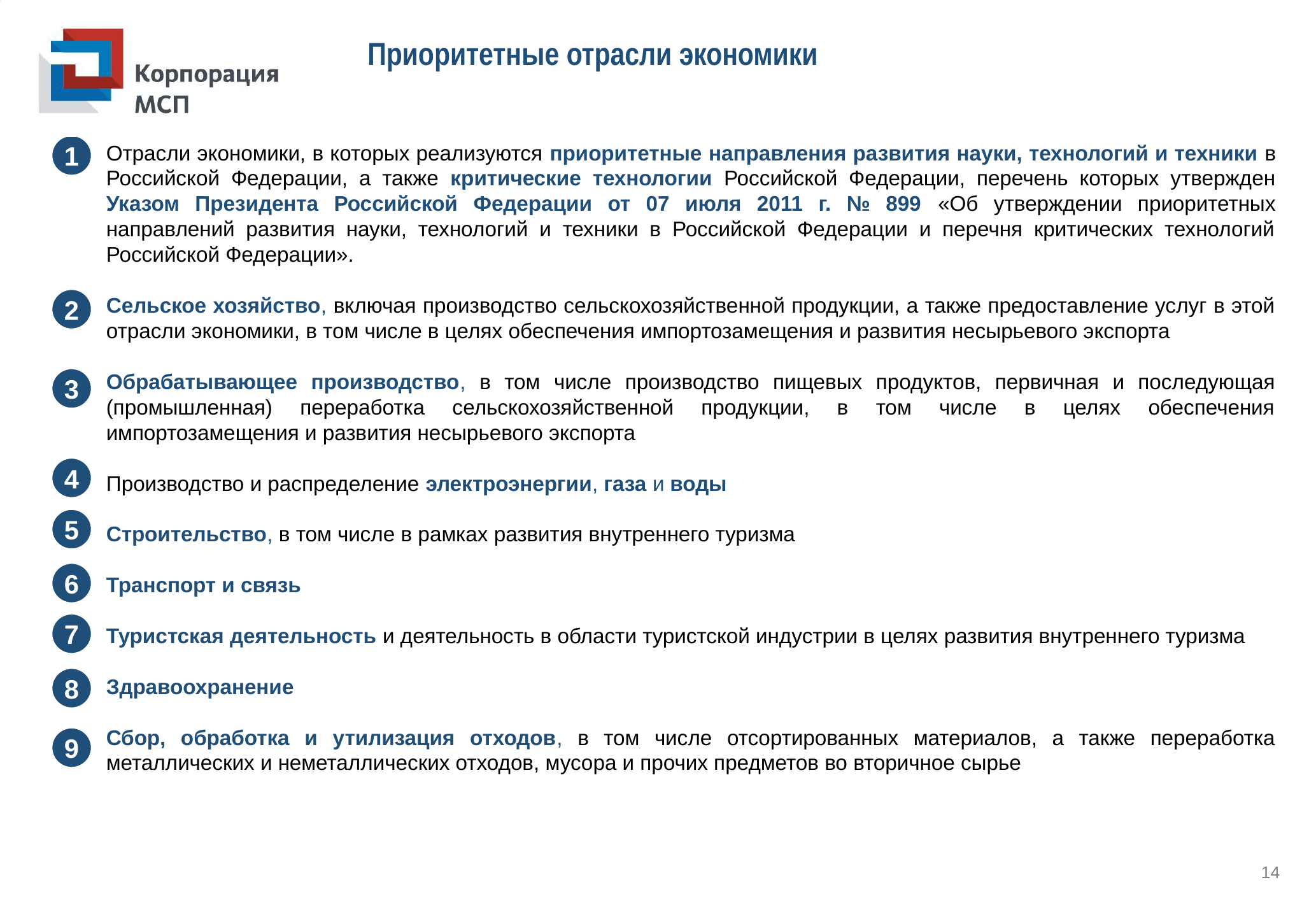

# Приоритетные отрасли экономики
Отрасли экономики, в которых реализуются приоритетные направления развития науки, технологий и техники в Российской Федерации, а также критические технологии Российской Федерации, перечень которых утвержден Указом Президента Российской Федерации от 07 июля 2011 г. № 899 «Об утверждении приоритетных направлений развития науки, технологий и техники в Российской Федерации и перечня критических технологий Российской Федерации».

Сельское хозяйство, включая производство сельскохозяйственной продукции, а также предоставление услуг в этой отрасли экономики, в том числе в целях обеспечения импортозамещения и развития несырьевого экспорта

Обрабатывающее производство, в том числе производство пищевых продуктов, первичная и последующая (промышленная) переработка сельскохозяйственной продукции, в том числе в целях обеспечения импортозамещения и развития несырьевого экспорта

Производство и распределение электроэнергии, газа и воды

Строительство, в том числе в рамках развития внутреннего туризма

Транспорт и связь

Туристская деятельность и деятельность в области туристской индустрии в целях развития внутреннего туризма

Здравоохранение

Сбор, обработка и утилизация отходов, в том числе отсортированных материалов, а также переработка металлических и неметаллических отходов, мусора и прочих предметов во вторичное сырье
1
2
3
4
5
6
7
8
9